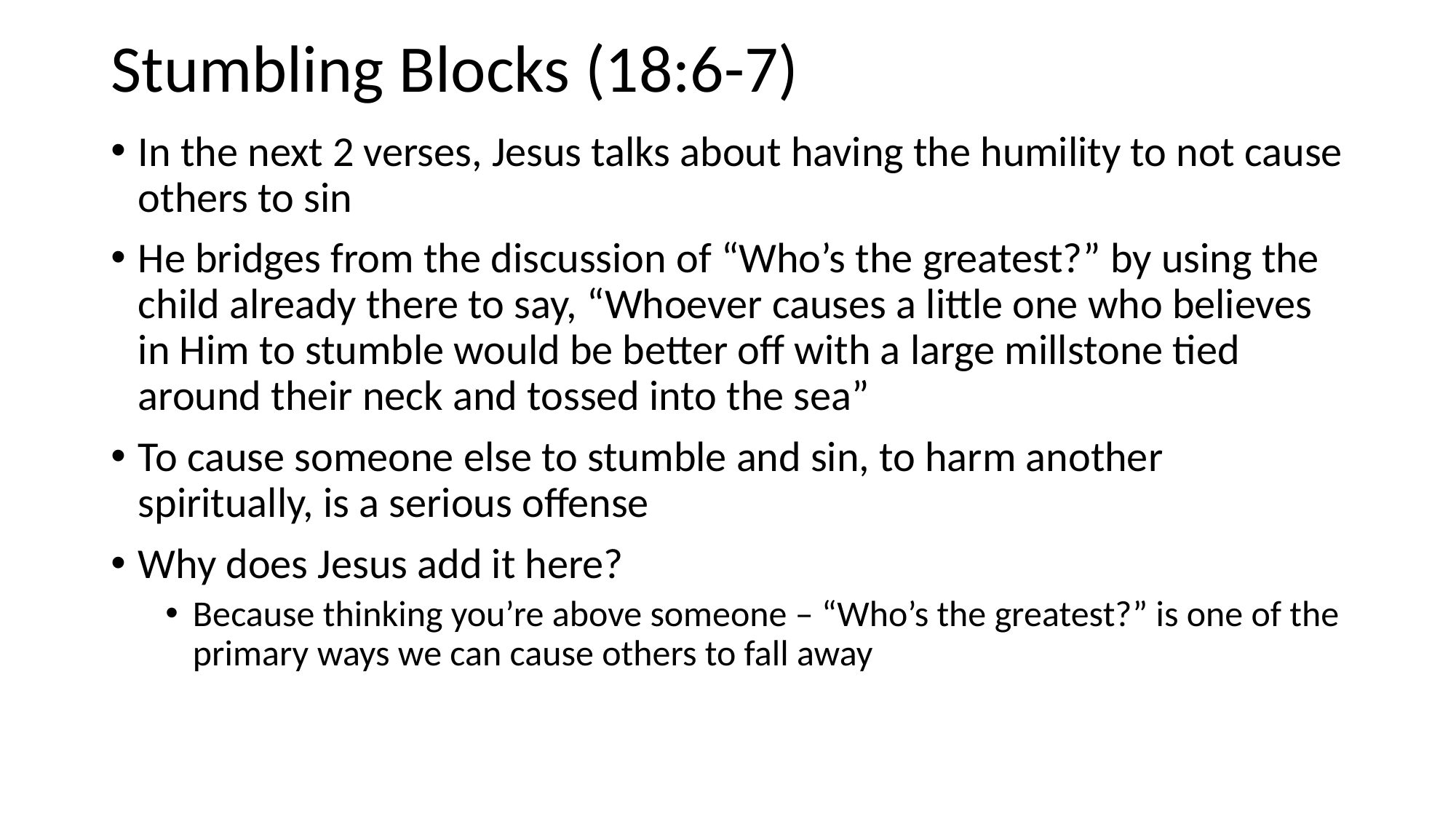

# Stumbling Blocks (18:6-7)
In the next 2 verses, Jesus talks about having the humility to not cause others to sin
He bridges from the discussion of “Who’s the greatest?” by using the child already there to say, “Whoever causes a little one who believes in Him to stumble would be better off with a large millstone tied around their neck and tossed into the sea”
To cause someone else to stumble and sin, to harm another spiritually, is a serious offense
Why does Jesus add it here?
Because thinking you’re above someone – “Who’s the greatest?” is one of the primary ways we can cause others to fall away